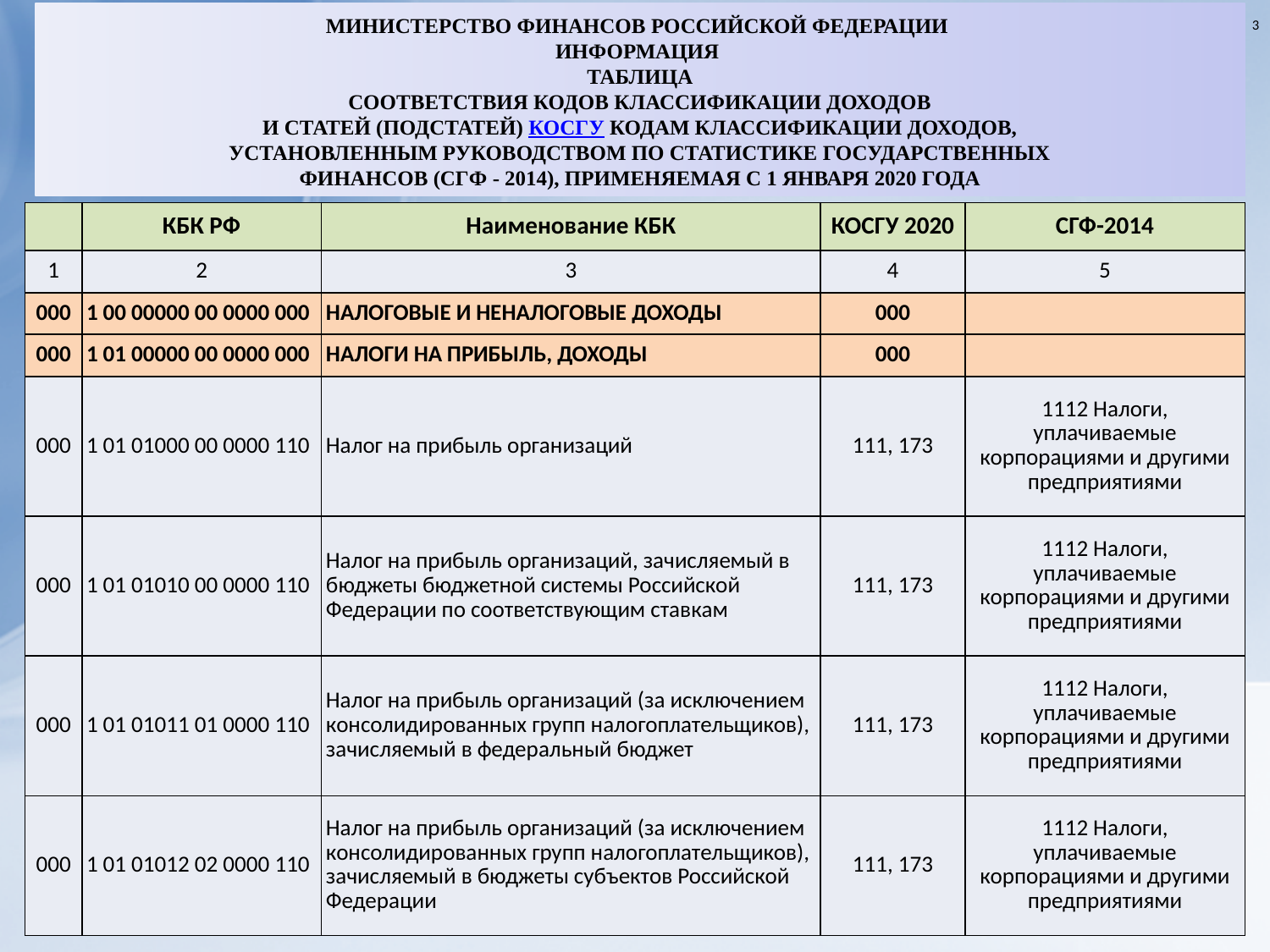

# 3
МИНИСТЕРСТВО ФИНАНСОВ РОССИЙСКОЙ ФЕДЕРАЦИИ
ИНФОРМАЦИЯ
ТАБЛИЦА
СООТВЕТСТВИЯ КОДОВ КЛАССИФИКАЦИИ ДОХОДОВ
И СТАТЕЙ (ПОДСТАТЕЙ) КОСГУ КОДАМ КЛАССИФИКАЦИИ ДОХОДОВ,
УСТАНОВЛЕННЫМ РУКОВОДСТВОМ ПО СТАТИСТИКЕ ГОСУДАРСТВЕННЫХ
ФИНАНСОВ (СГФ - 2014), ПРИМЕНЯЕМАЯ С 1 ЯНВАРЯ 2020 ГОДА
|  | КБК РФ | Наименование КБК | КОСГУ 2020 | СГФ-2014 |
| --- | --- | --- | --- | --- |
| 1 | 2 | 3 | 4 | 5 |
| 000 | 1 00 00000 00 0000 000 | НАЛОГОВЫЕ И НЕНАЛОГОВЫЕ ДОХОДЫ | 000 |  |
| 000 | 1 01 00000 00 0000 000 | НАЛОГИ НА ПРИБЫЛЬ, ДОХОДЫ | 000 |  |
| 000 | 1 01 01000 00 0000 110 | Налог на прибыль организаций | 111, 173 | 1112 Налоги, уплачиваемые корпорациями и другими предприятиями |
| 000 | 1 01 01010 00 0000 110 | Налог на прибыль организаций, зачисляемый в бюджеты бюджетной системы Российской Федерации по соответствующим ставкам | 111, 173 | 1112 Налоги, уплачиваемые корпорациями и другими предприятиями |
| 000 | 1 01 01011 01 0000 110 | Налог на прибыль организаций (за исключением консолидированных групп налогоплательщиков), зачисляемый в федеральный бюджет | 111, 173 | 1112 Налоги, уплачиваемые корпорациями и другими предприятиями |
| 000 | 1 01 01012 02 0000 110 | Налог на прибыль организаций (за исключением консолидированных групп налогоплательщиков), зачисляемый в бюджеты субъектов Российской Федерации | 111, 173 | 1112 Налоги, уплачиваемые корпорациями и другими предприятиями |